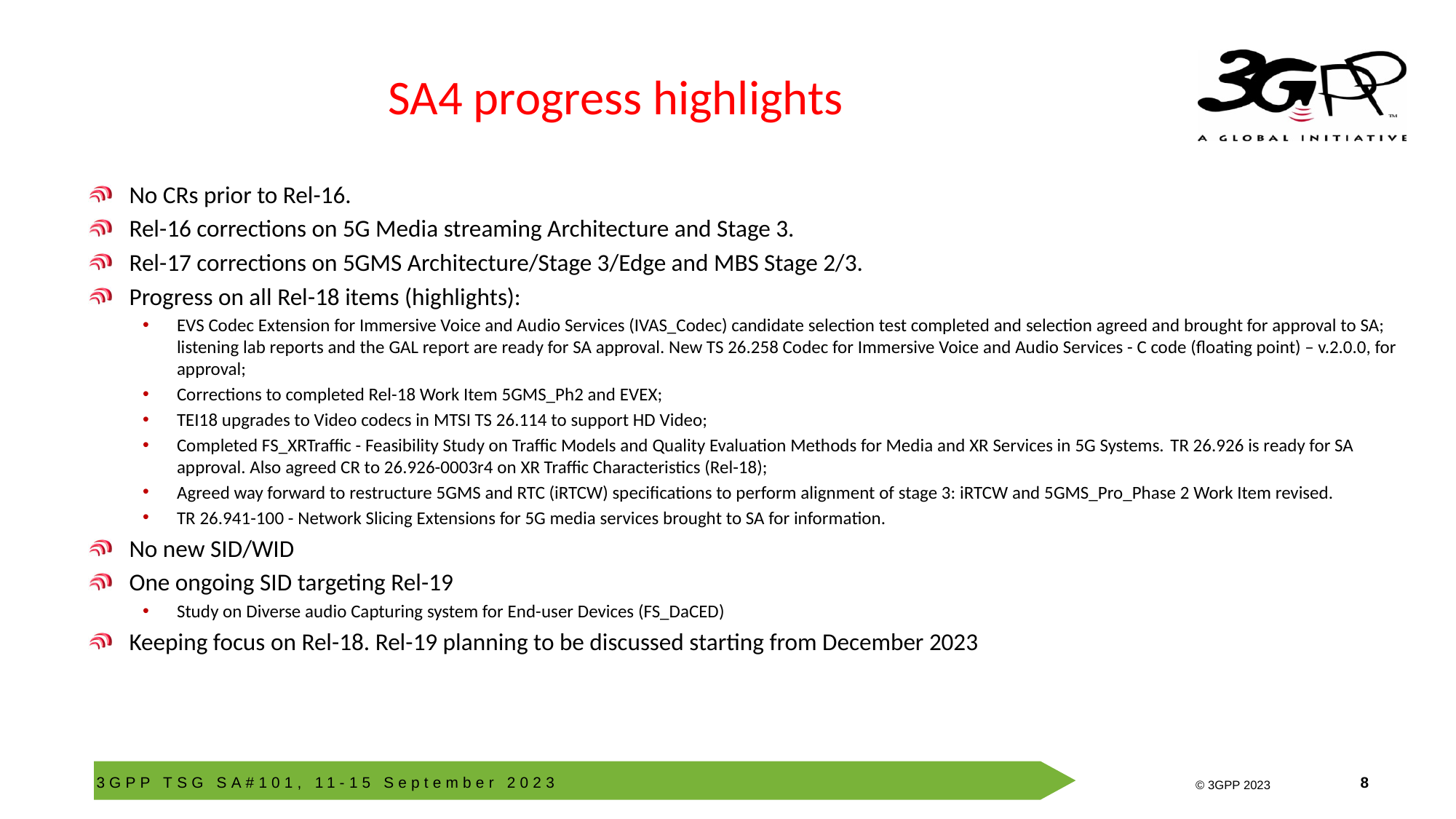

# SA4 progress highlights
No CRs prior to Rel-16.
Rel-16 corrections on 5G Media streaming Architecture and Stage 3.
Rel-17 corrections on 5GMS Architecture/Stage 3/Edge and MBS Stage 2/3.
Progress on all Rel-18 items (highlights):
EVS Codec Extension for Immersive Voice and Audio Services (IVAS_Codec) candidate selection test completed and selection agreed and brought for approval to SA; listening lab reports and the GAL report are ready for SA approval. New TS 26.258 Codec for Immersive Voice and Audio Services - C code (floating point) – v.2.0.0, for approval;
Corrections to completed Rel-18 Work Item 5GMS_Ph2 and EVEX;
TEI18 upgrades to Video codecs in MTSI TS 26.114 to support HD Video;
Completed FS_XRTraffic - Feasibility Study on Traffic Models and Quality Evaluation Methods for Media and XR Services in 5G Systems. TR 26.926 is ready for SA approval. Also agreed CR to 26.926-0003r4 on XR Traffic Characteristics (Rel-18);
Agreed way forward to restructure 5GMS and RTC (iRTCW) specifications to perform alignment of stage 3: iRTCW and 5GMS_Pro_Phase 2 Work Item revised.
TR 26.941-100 - Network Slicing Extensions for 5G media services brought to SA for information.
No new SID/WID
One ongoing SID targeting Rel-19
Study on Diverse audio Capturing system for End-user Devices (FS_DaCED)
Keeping focus on Rel-18. Rel-19 planning to be discussed starting from December 2023